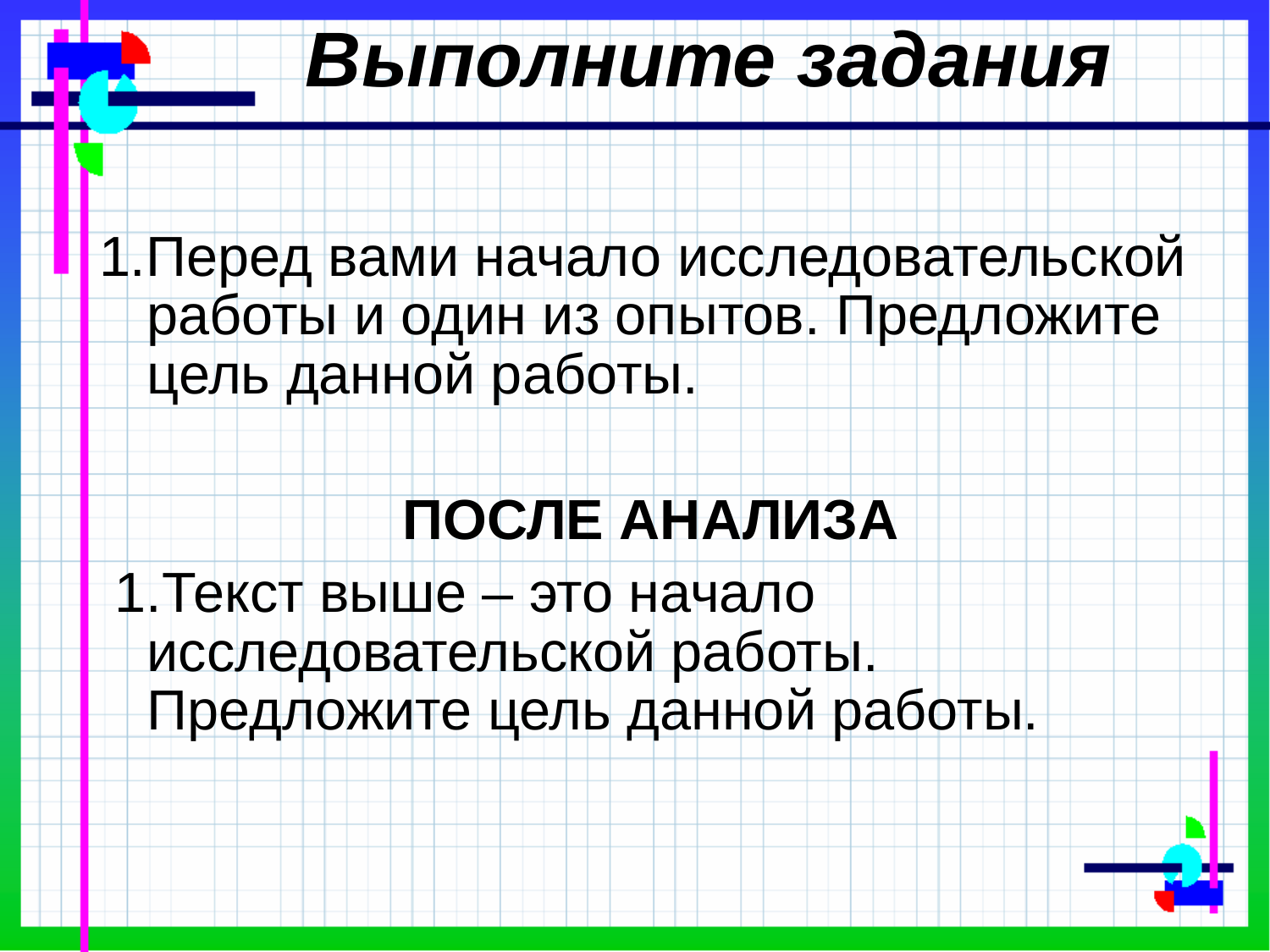

# Выполните задания

1.Перед вами начало исследовательской работы и один из опытов. Предложите цель данной работы.

ПОСЛЕ АНАЛИЗА
 1.Текст выше – это начало исследовательской работы. Предложите цель данной работы.